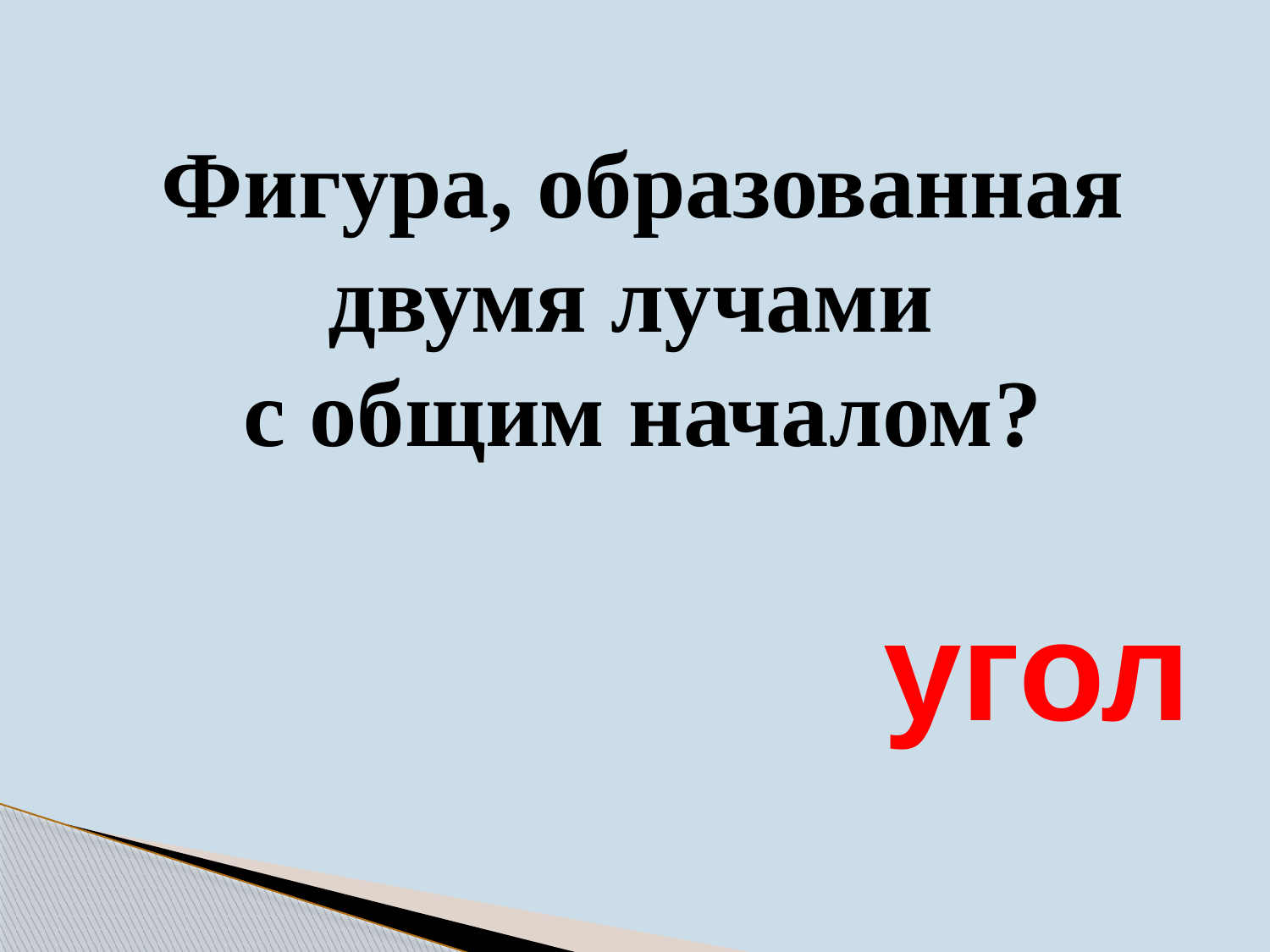

Фигура, образованная двумя лучами
с общим началом?

                                 угол